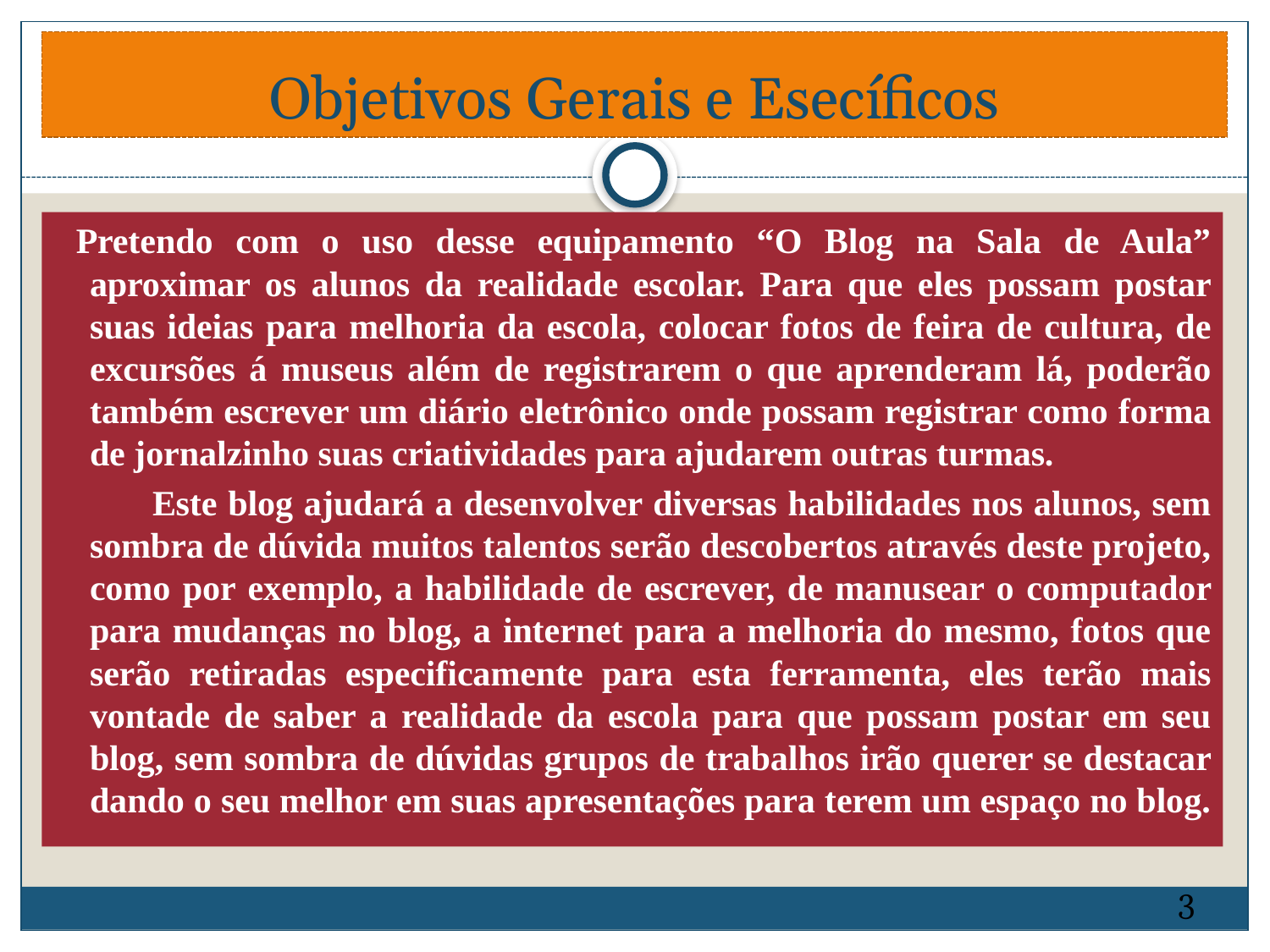

# Objetivos Gerais e Esecíficos
 Pretendo com o uso desse equipamento “O Blog na Sala de Aula” aproximar os alunos da realidade escolar. Para que eles possam postar suas ideias para melhoria da escola, colocar fotos de feira de cultura, de excursões á museus além de registrarem o que aprenderam lá, poderão também escrever um diário eletrônico onde possam registrar como forma de jornalzinho suas criatividades para ajudarem outras turmas.
         Este blog ajudará a desenvolver diversas habilidades nos alunos, sem sombra de dúvida muitos talentos serão descobertos através deste projeto, como por exemplo, a habilidade de escrever, de manusear o computador para mudanças no blog, a internet para a melhoria do mesmo, fotos que serão retiradas especificamente para esta ferramenta, eles terão mais vontade de saber a realidade da escola para que possam postar em seu blog, sem sombra de dúvidas grupos de trabalhos irão querer se destacar dando o seu melhor em suas apresentações para terem um espaço no blog.
3